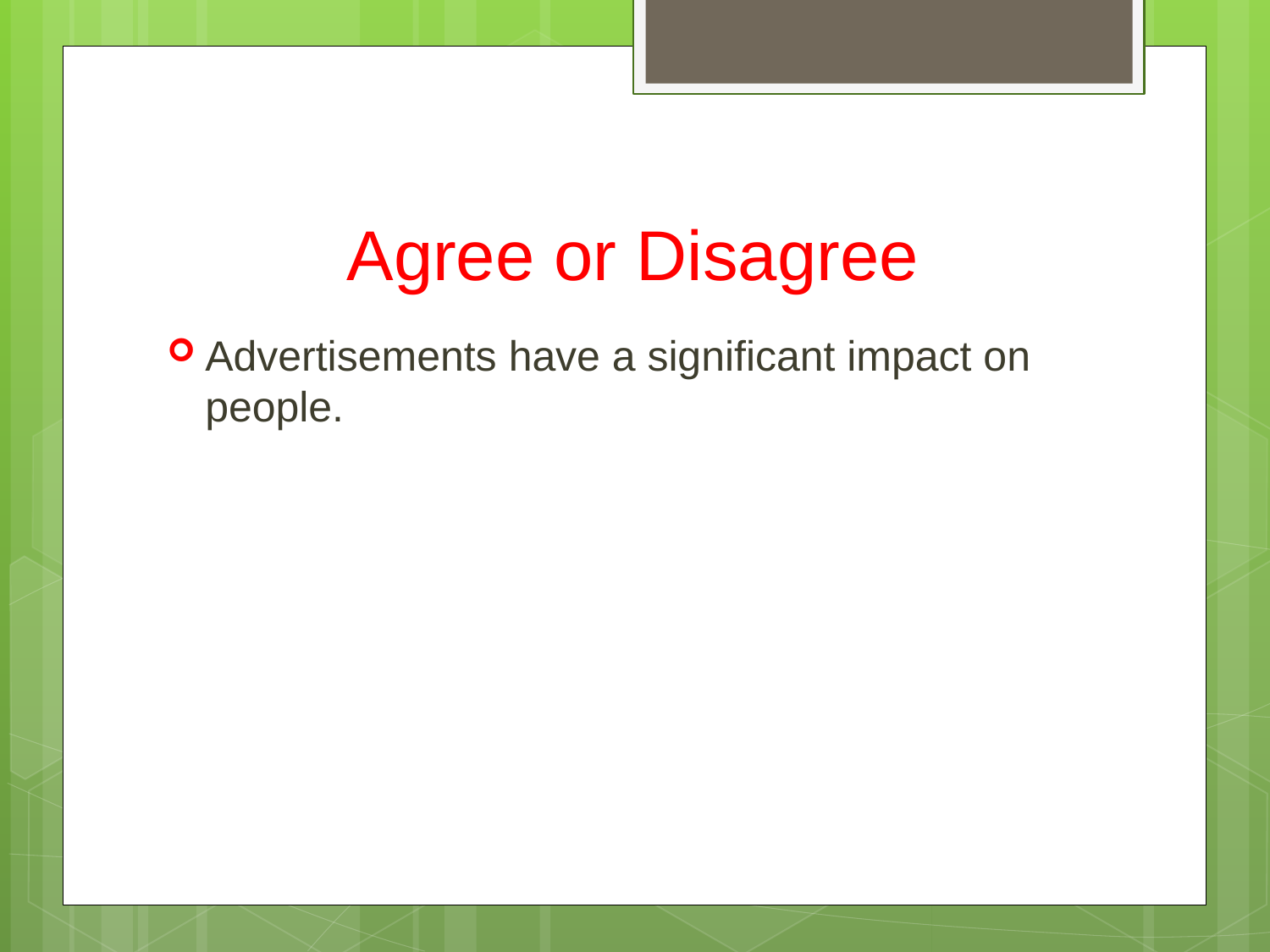

# Agree or Disagree
Advertisements have a significant impact on people.